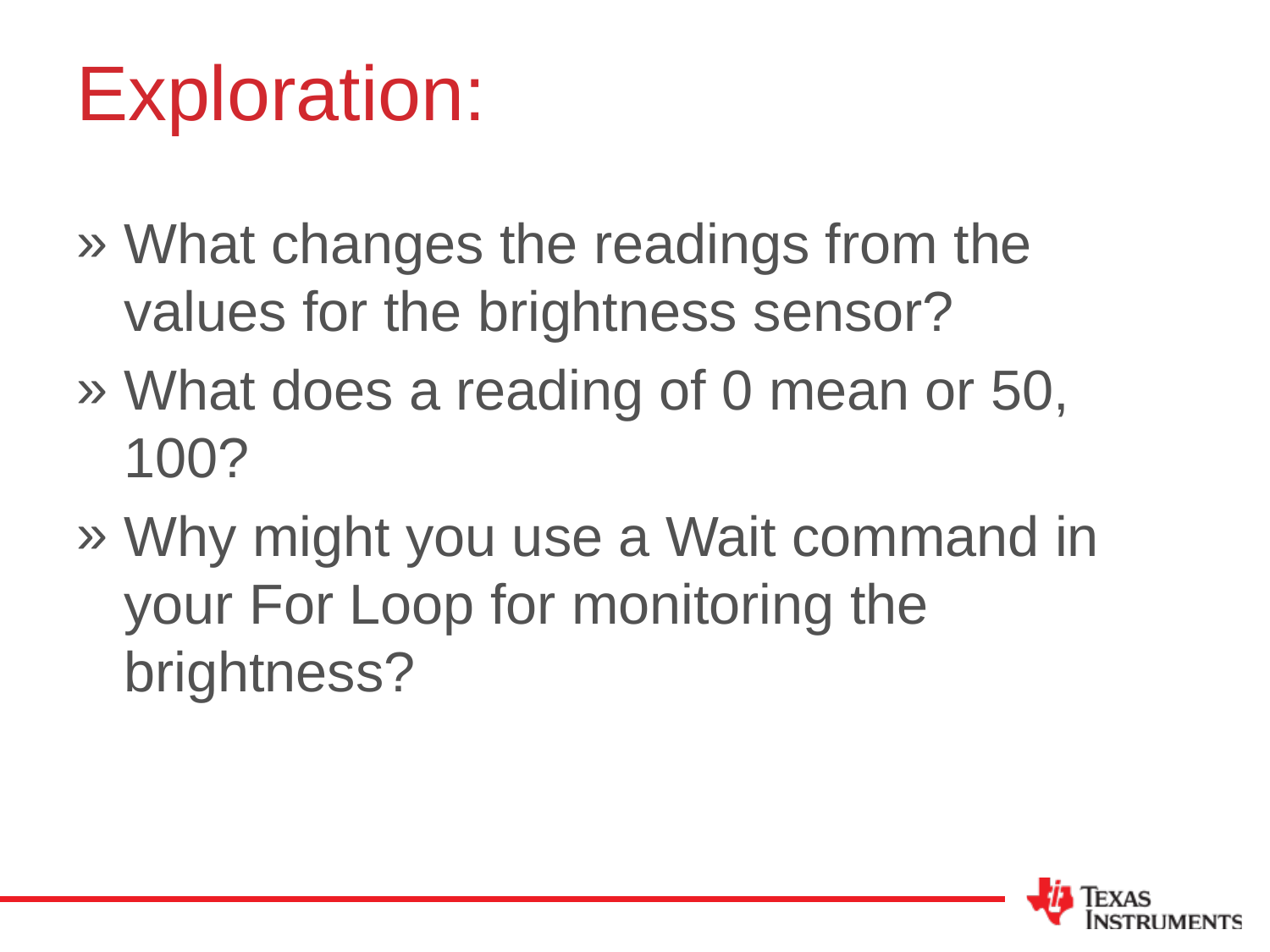

# Exploration:
What changes the readings from the values for the brightness sensor?
What does a reading of 0 mean or 50, 100?
Why might you use a Wait command in your For Loop for monitoring the brightness?